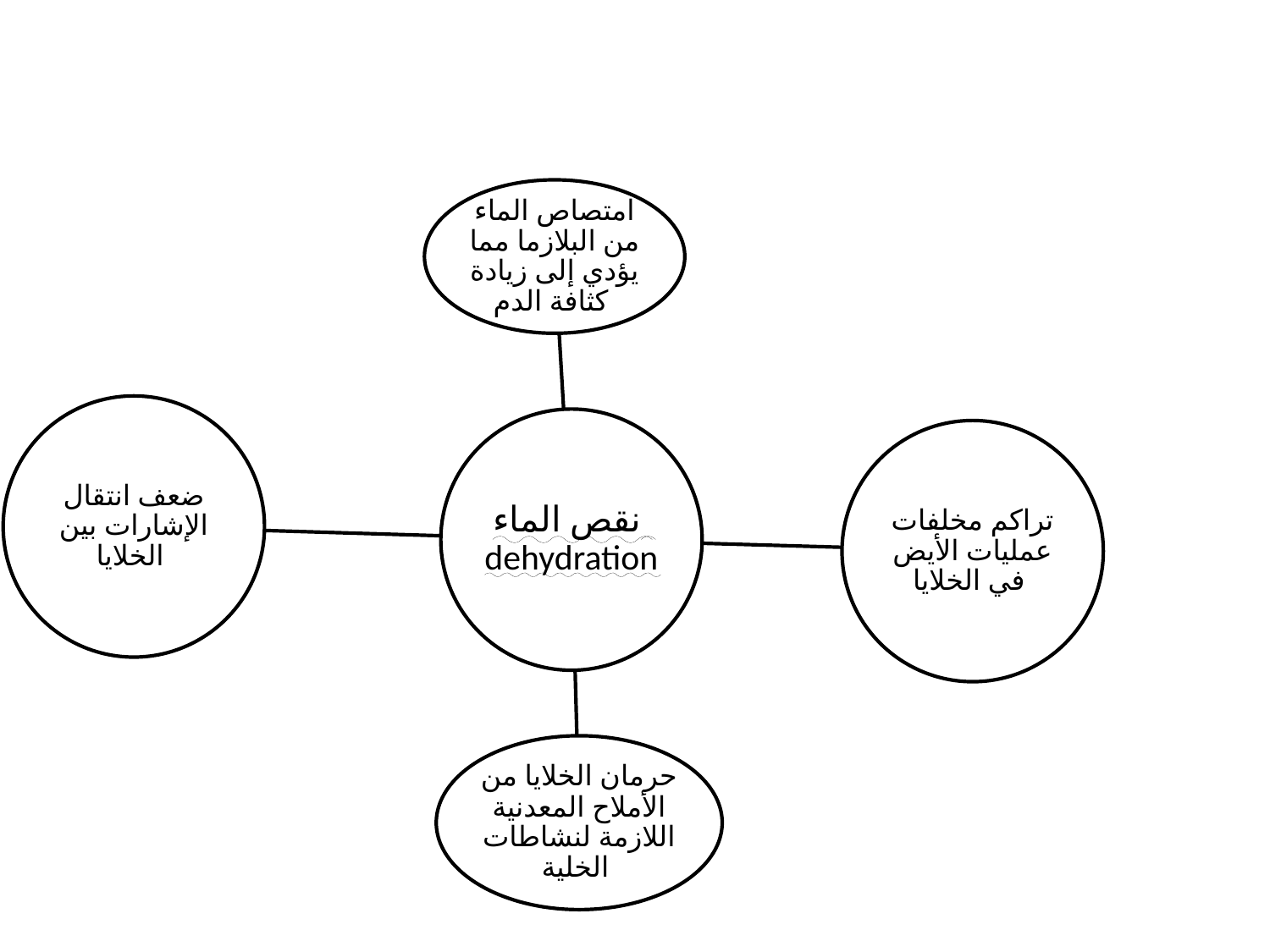

نقص الماء  dehydration

امتصاص الماء من البلازما مما يؤدي إلى زيادة كثافة الدم

تراكم مخلفات عمليات الأيض في الخلايا

حرمان الخلايا من الأملاح المعدنية اللازمة لنشاطات الخلية

ضعف انتقال الإشارات بين الخلايا